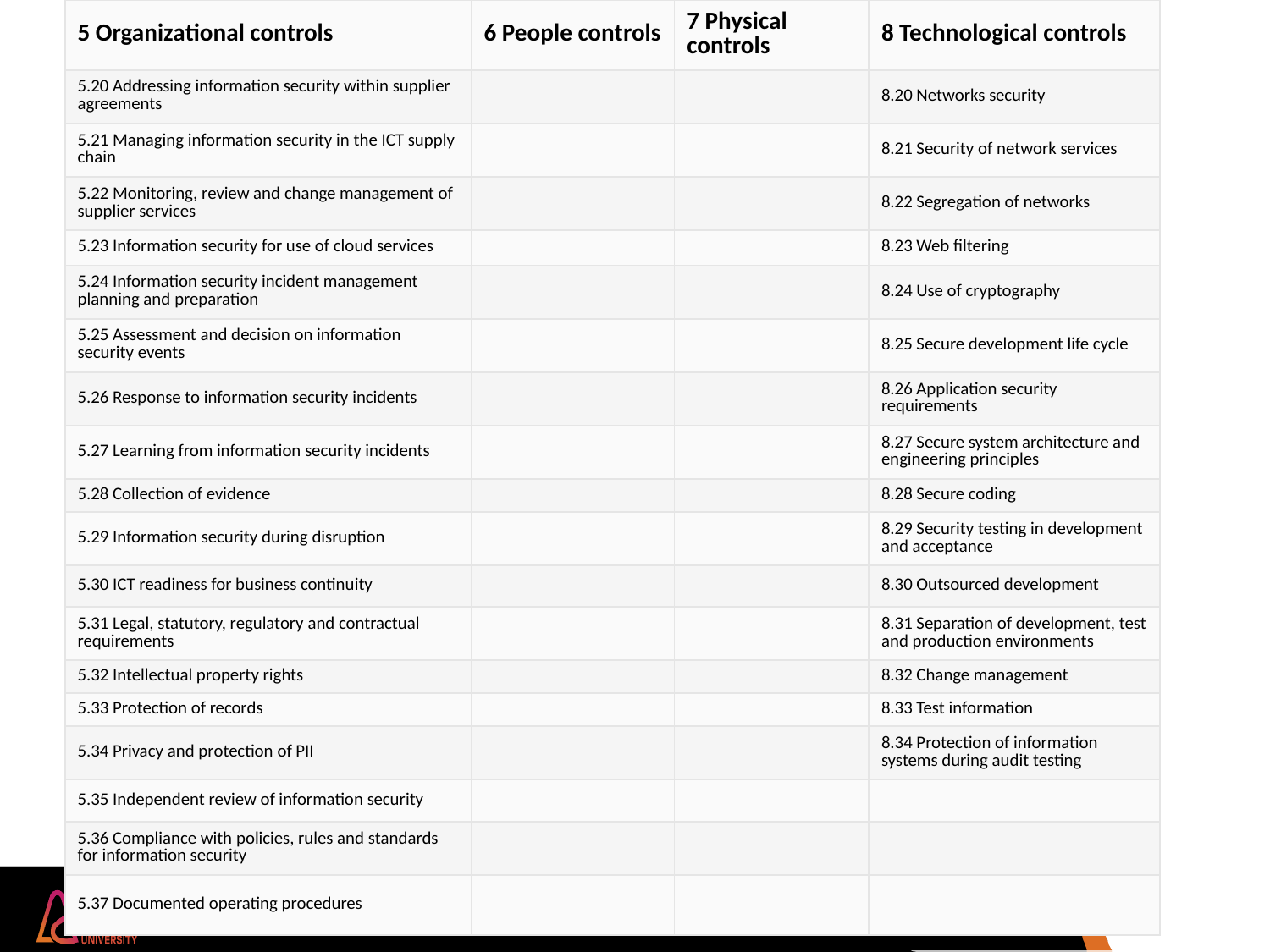

| 5 Organizational controls | 6 People controls | 7 Physical controls | 8 Technological controls |
| --- | --- | --- | --- |
| 5.20 Addressing information security within supplier agreements |  |  | 8.20 Networks security |
| 5.21 Managing information security in the ICT supply chain |  |  | 8.21 Security of network services |
| 5.22 Monitoring, review and change management of supplier services |  |  | 8.22 Segregation of networks |
| 5.23 Information security for use of cloud services |  |  | 8.23 Web filtering |
| 5.24 Information security incident management planning and preparation |  |  | 8.24 Use of cryptography |
| 5.25 Assessment and decision on information security events |  |  | 8.25 Secure development life cycle |
| 5.26 Response to information security incidents |  |  | 8.26 Application security requirements |
| 5.27 Learning from information security incidents |  |  | 8.27 Secure system architecture and engineering principles |
| 5.28 Collection of evidence |  |  | 8.28 Secure coding |
| 5.29 Information security during disruption |  |  | 8.29 Security testing in development and acceptance |
| 5.30 ICT readiness for business continuity |  |  | 8.30 Outsourced development |
| 5.31 Legal, statutory, regulatory and contractual requirements |  |  | 8.31 Separation of development, test and production environments |
| 5.32 Intellectual property rights |  |  | 8.32 Change management |
| 5.33 Protection of records |  |  | 8.33 Test information |
| 5.34 Privacy and protection of PII |  |  | 8.34 Protection of information systems during audit testing |
| 5.35 Independent review of information security |  |  |  |
| 5.36 Compliance with policies, rules and standards for information security |  |  |  |
| 5.37 Documented operating procedures |  |  |  |
#